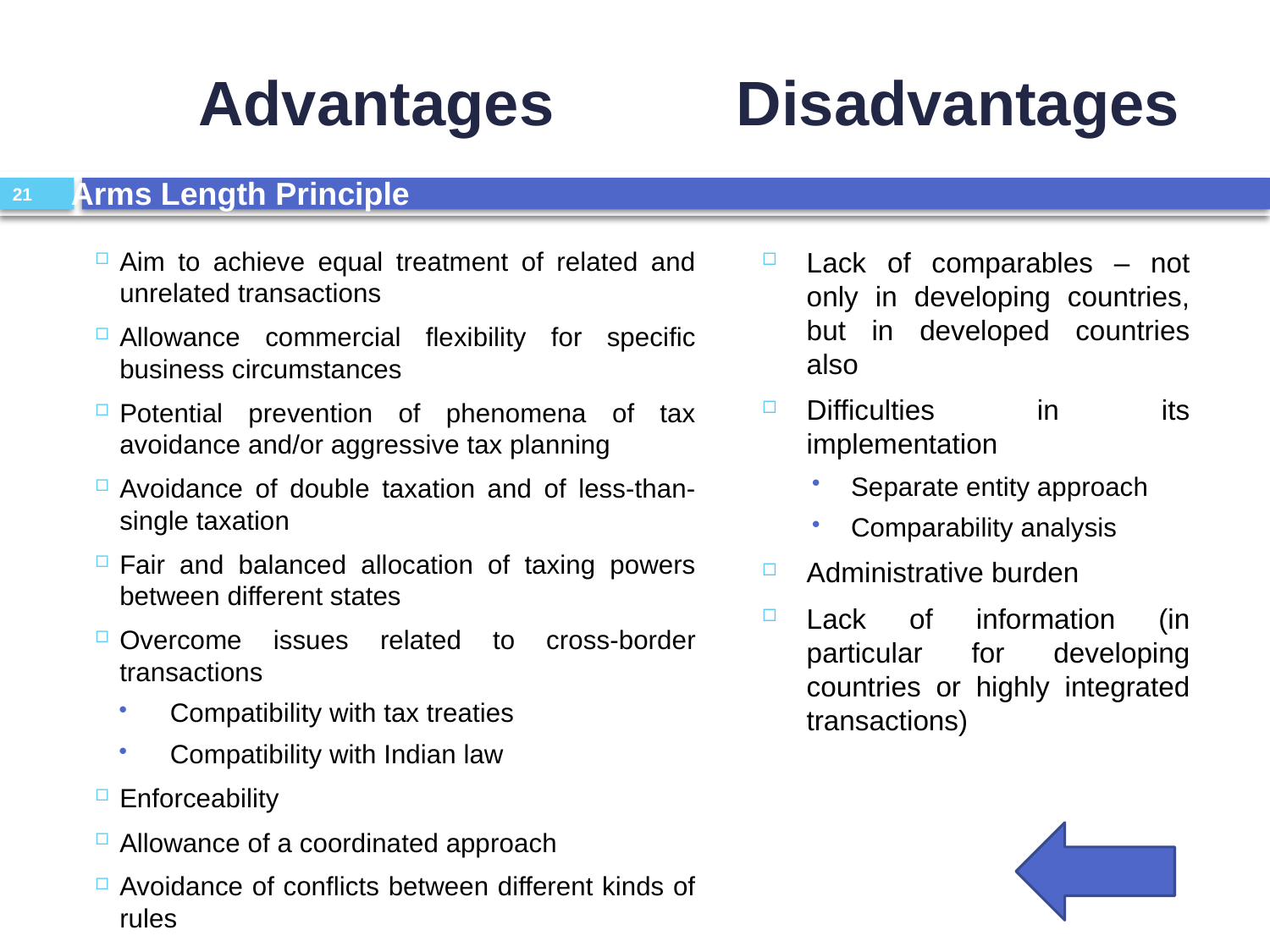

# Advantages
Disadvantages
Arms Length Principle
21
Aim to achieve equal treatment of related and unrelated transactions
Allowance commercial flexibility for specific business circumstances
Potential prevention of phenomena of tax avoidance and/or aggressive tax planning
Avoidance of double taxation and of less-than-single taxation
Fair and balanced allocation of taxing powers between different states
Overcome issues related to cross-border transactions
Compatibility with tax treaties
Compatibility with Indian law
Enforceability
Allowance of a coordinated approach
Avoidance of conflicts between different kinds of rules
Lack of comparables – not only in developing countries, but in developed countries also
Difficulties in its implementation
Separate entity approach
Comparability analysis
Administrative burden
Lack of information (in particular for developing countries or highly integrated transactions)

21